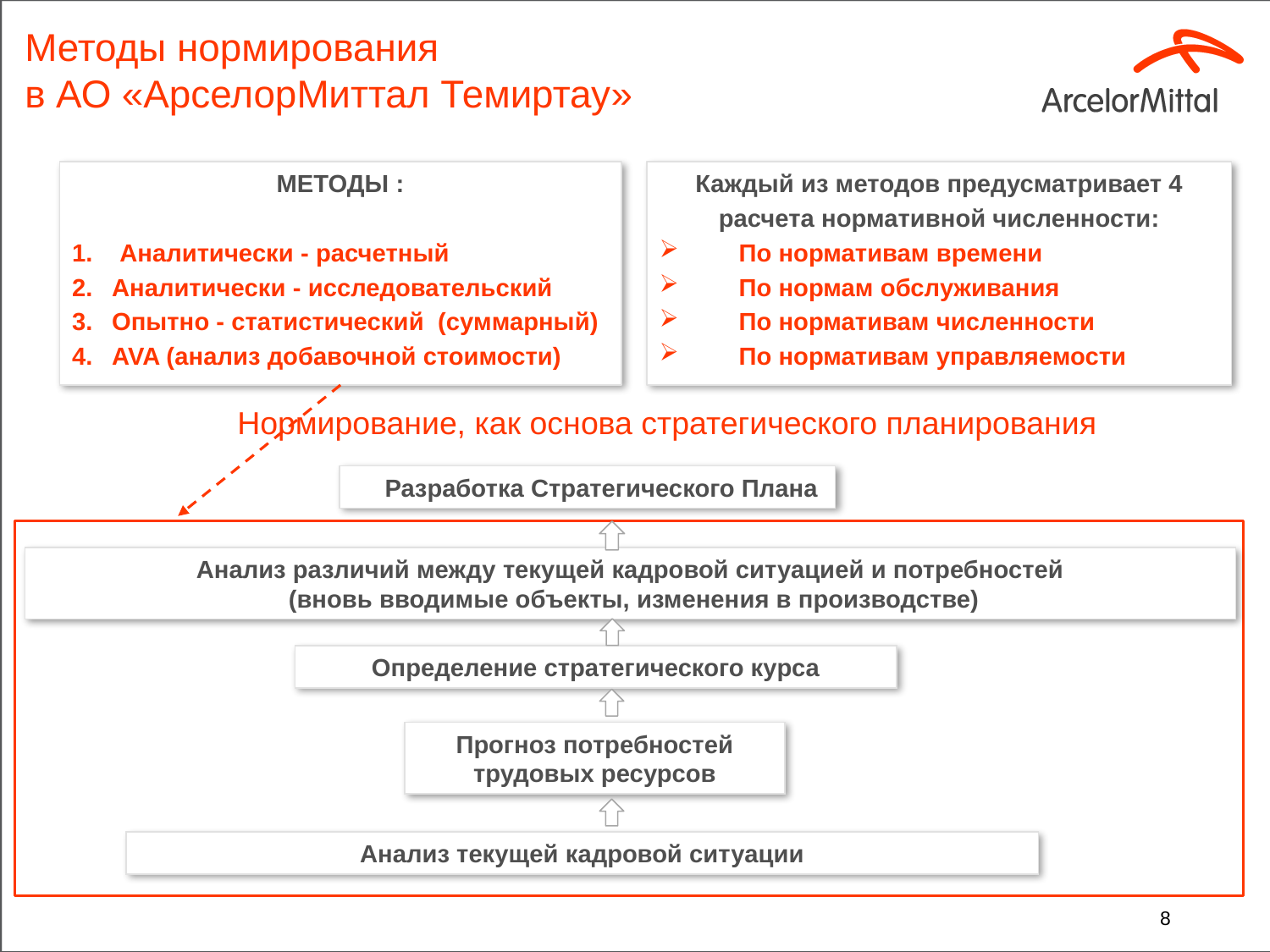

# Методы нормирования в АО «АрселорМиттал Темиртау»
МЕТОДЫ :

Аналитически - расчетный
Аналитически - исследовательский
Опытно - статистический  (суммарный)
AVA (анализ добавочной стоимости)

Каждый из методов предусматривает 4
расчета нормативной численности:
По нормативам времени
По нормам обслуживания
По нормативам численности
По нормативам управляемости

Нормирование, как основа стратегического планирования
    Разработка Стратегического Плана
Анализ различий между текущей кадровой ситуацией и потребностей
 (вновь вводимые объекты, изменения в производстве)
Определение стратегического курса
Прогноз потребностей трудовых ресурсов
Анализ текущей кадровой ситуации

8